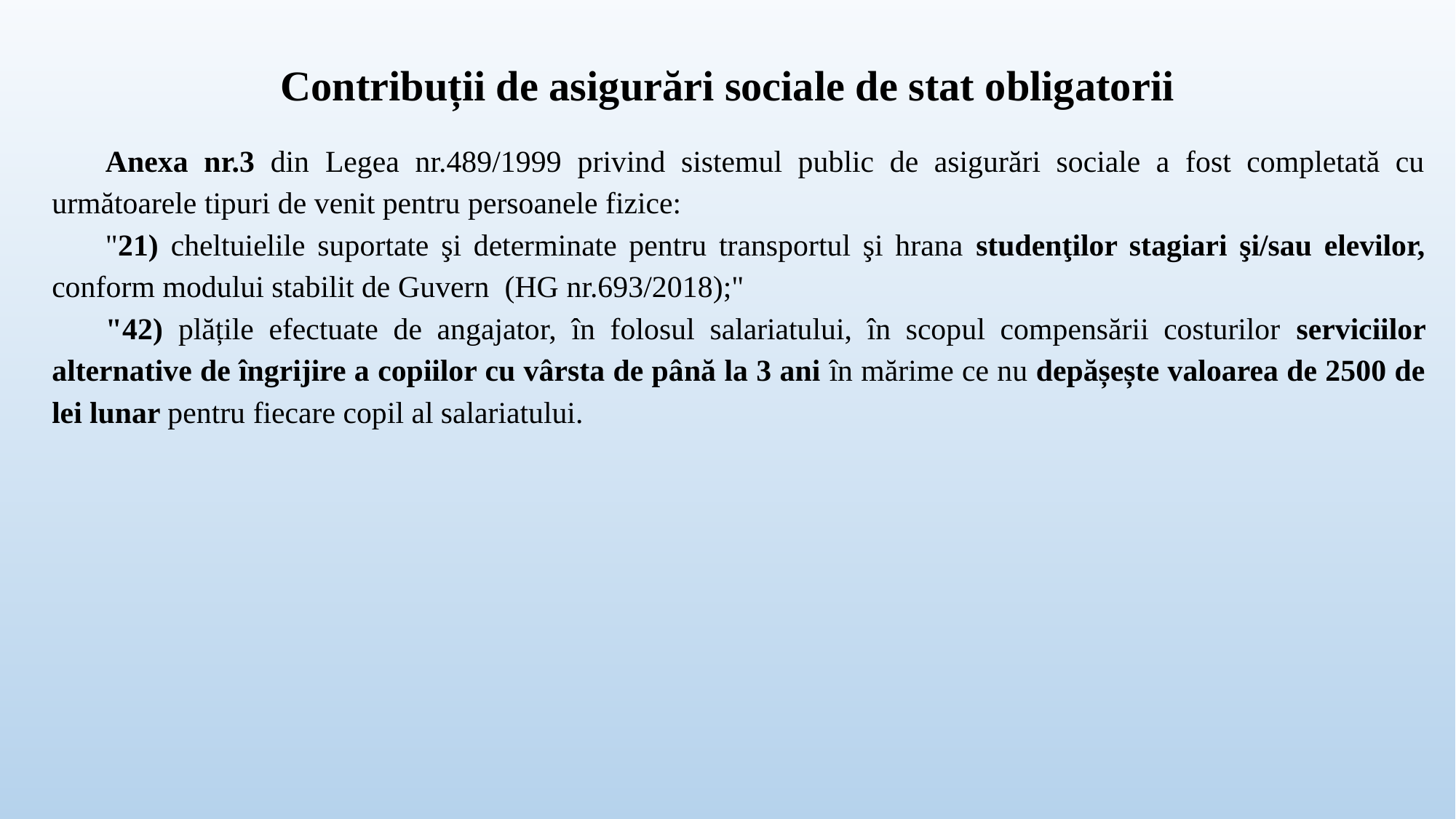

# Contribuții de asigurări sociale de stat obligatorii
Anexa nr.3 din Legea nr.489/1999 privind sistemul public de asigurări sociale a fost completată cu următoarele tipuri de venit pentru persoanele fizice:
"21) cheltuielile suportate şi determinate pentru transportul şi hrana studenţilor stagiari şi/sau elevilor, conform modului stabilit de Guvern  (HG nr.693/2018);"
"42) plățile efectuate de angajator, în folosul salariatului, în scopul compensării costurilor serviciilor alternative de îngrijire a copiilor cu vârsta de până la 3 ani în mărime ce nu depășește valoarea de 2500 de lei lunar pentru fiecare copil al salariatului.